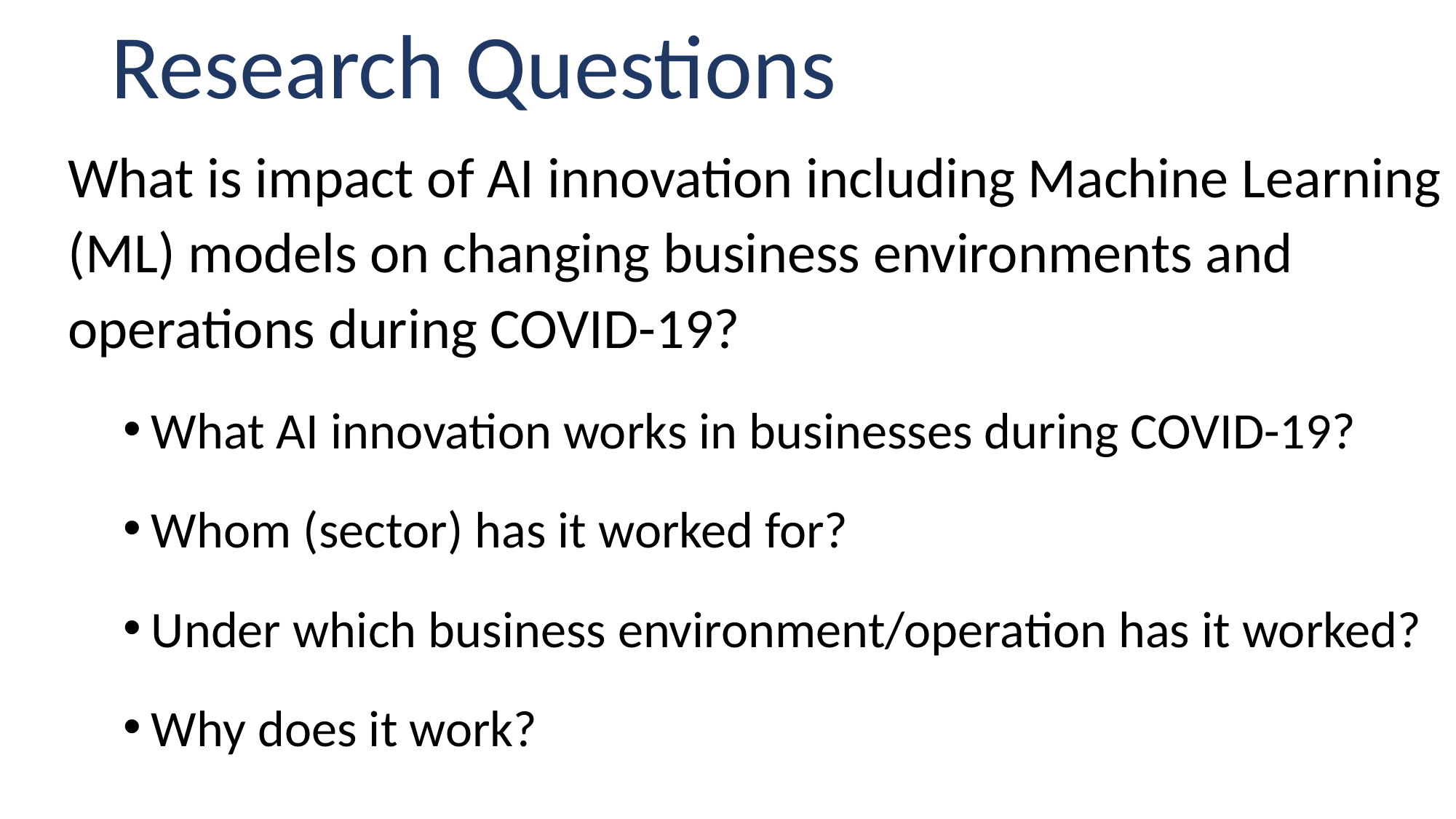

# Research Questions
What is impact of AI innovation including Machine Learning (ML) models on changing business environments and operations during COVID-19?
What AI innovation works in businesses during COVID-19?
Whom (sector) has it worked for?
Under which business environment/operation has it worked?
Why does it work?